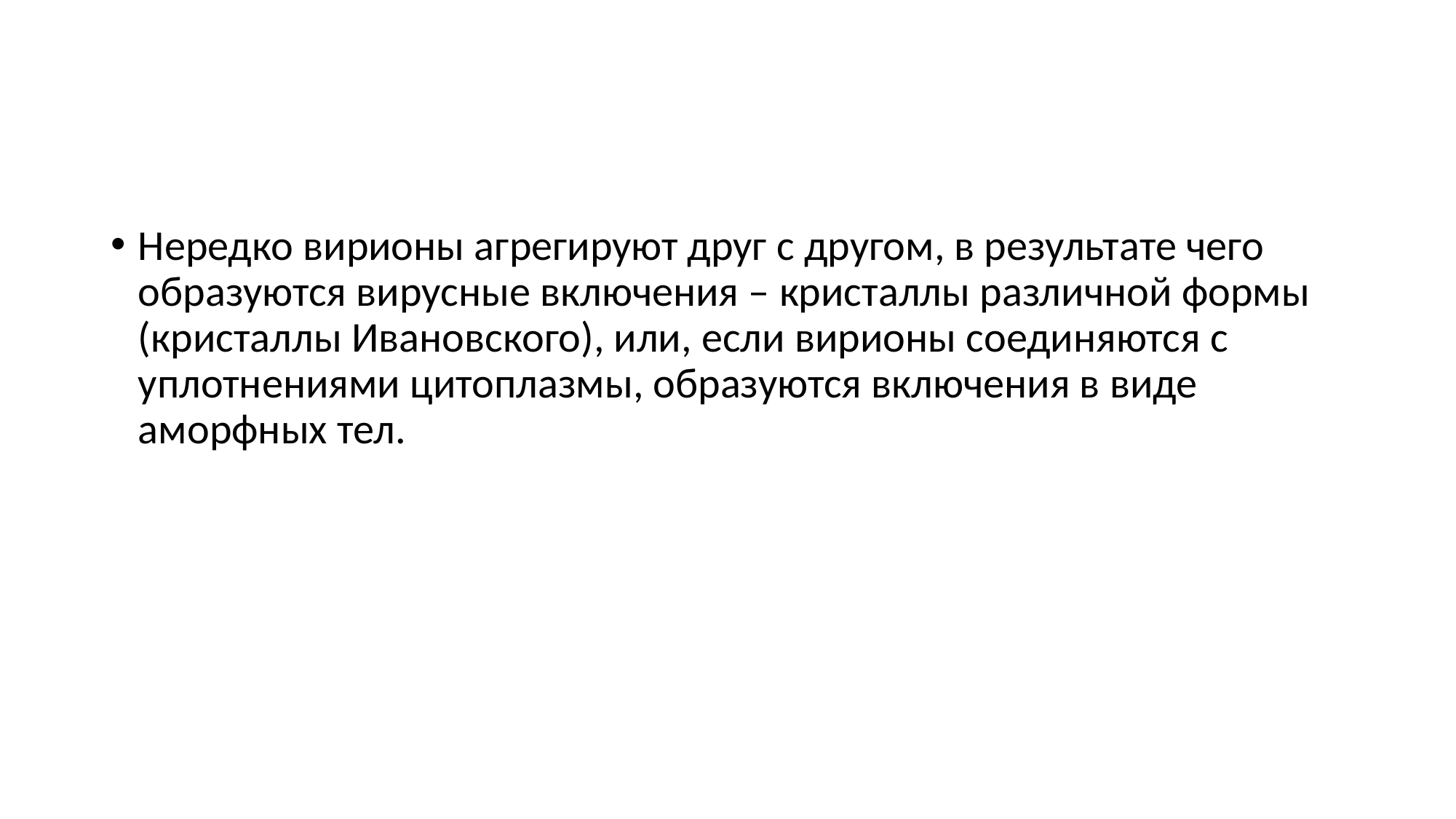

#
Нередко вирионы агрегируют друг с другом, в результате чего образуются вирусные включения – кристаллы различной формы (кристаллы Ивановского), или, если вирионы соединяются с уплотнениями цитоплазмы, образуются включения в виде аморфных тел.